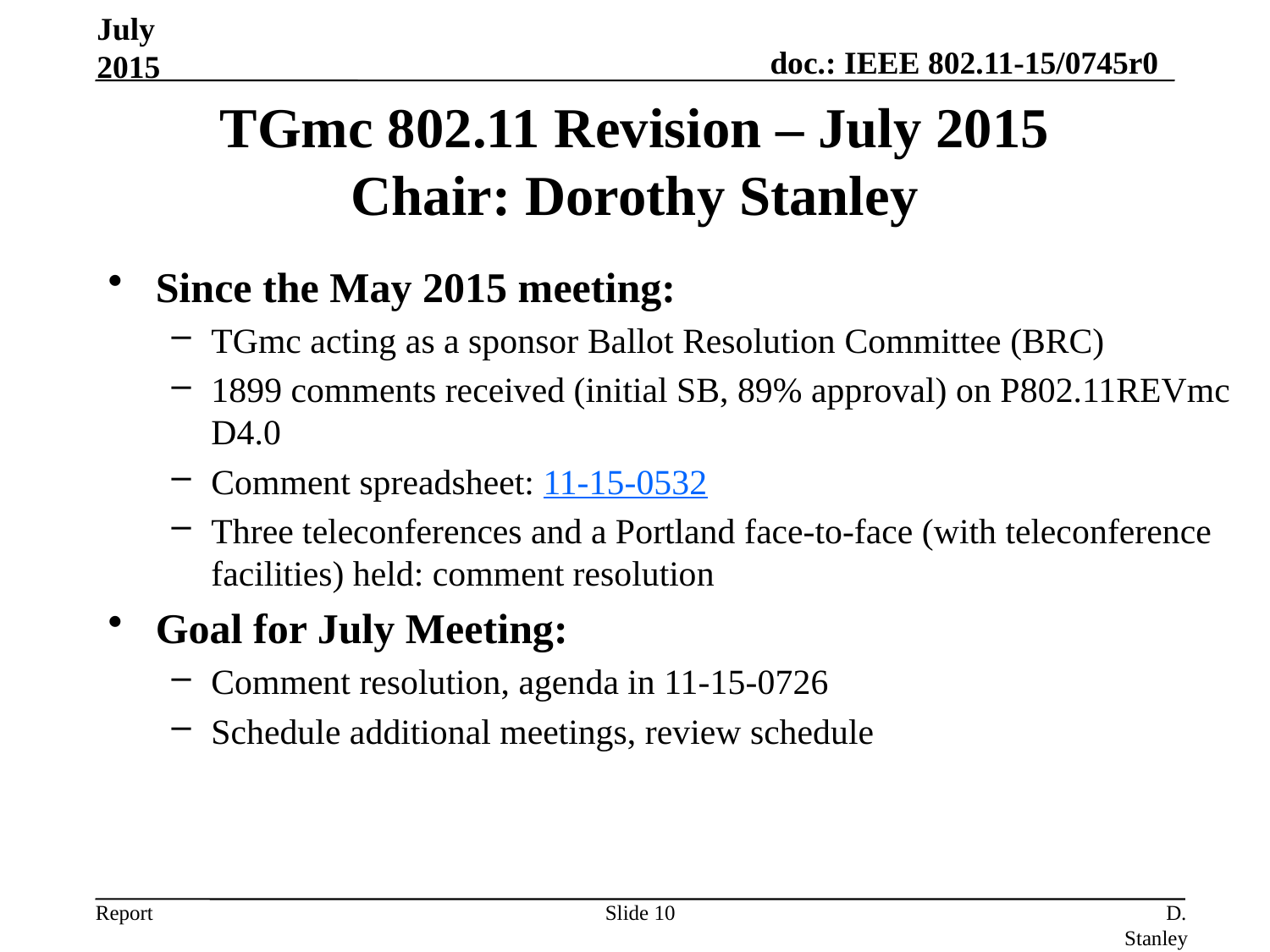

July 2015
# TGmc 802.11 Revision – July 2015 Chair: Dorothy Stanley
Since the May 2015 meeting:
TGmc acting as a sponsor Ballot Resolution Committee (BRC)
1899 comments received (initial SB, 89% approval) on P802.11REVmc D4.0
Comment spreadsheet: 11-15-0532
Three teleconferences and a Portland face-to-face (with teleconference facilities) held: comment resolution
Goal for July Meeting:
Comment resolution, agenda in 11-15-0726
Schedule additional meetings, review schedule
Slide 10
D. Stanley, HP-Aruba Networks